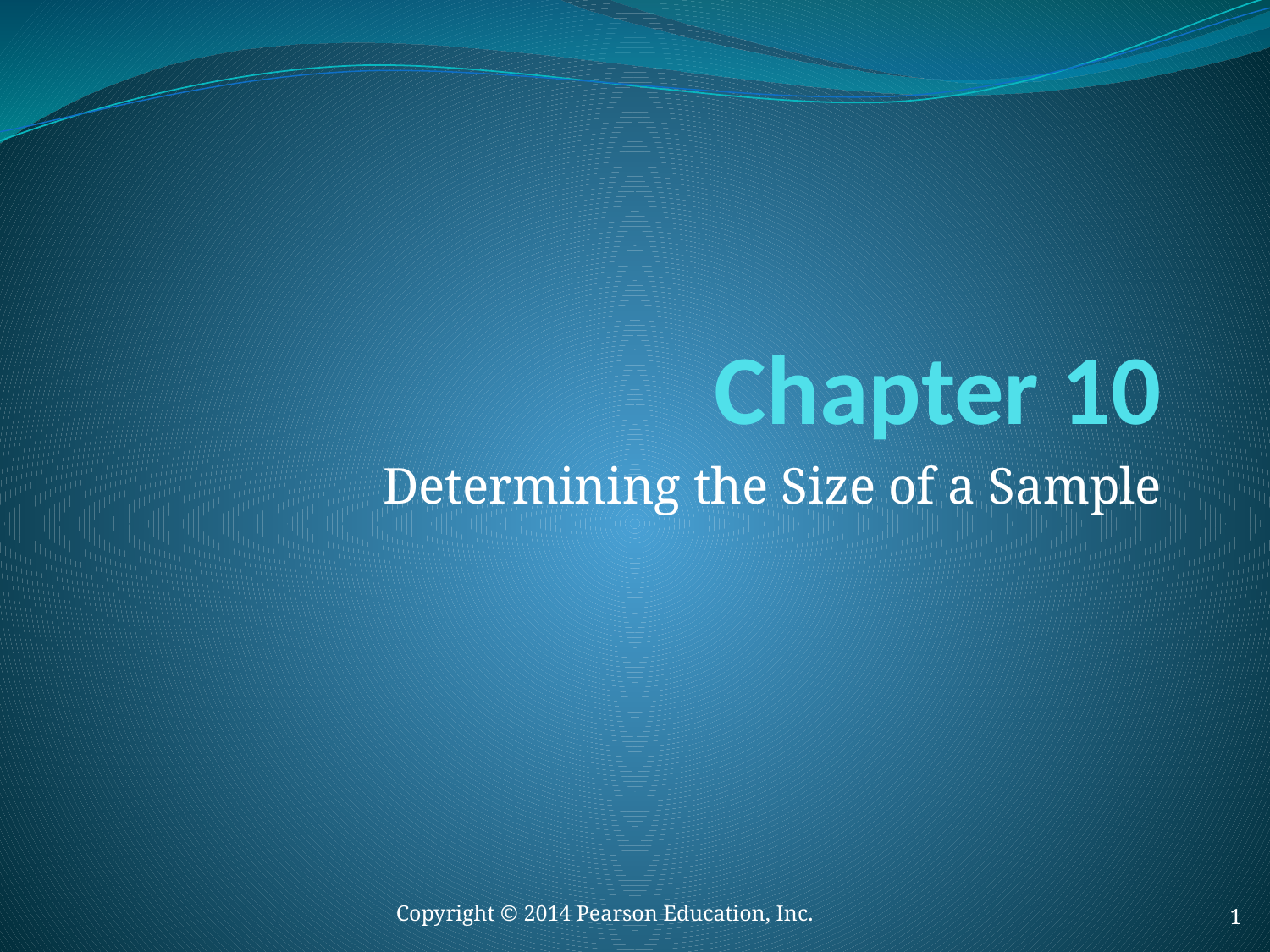

# Chapter 10
Determining the Size of a Sample
1
Copyright © 2014 Pearson Education, Inc.